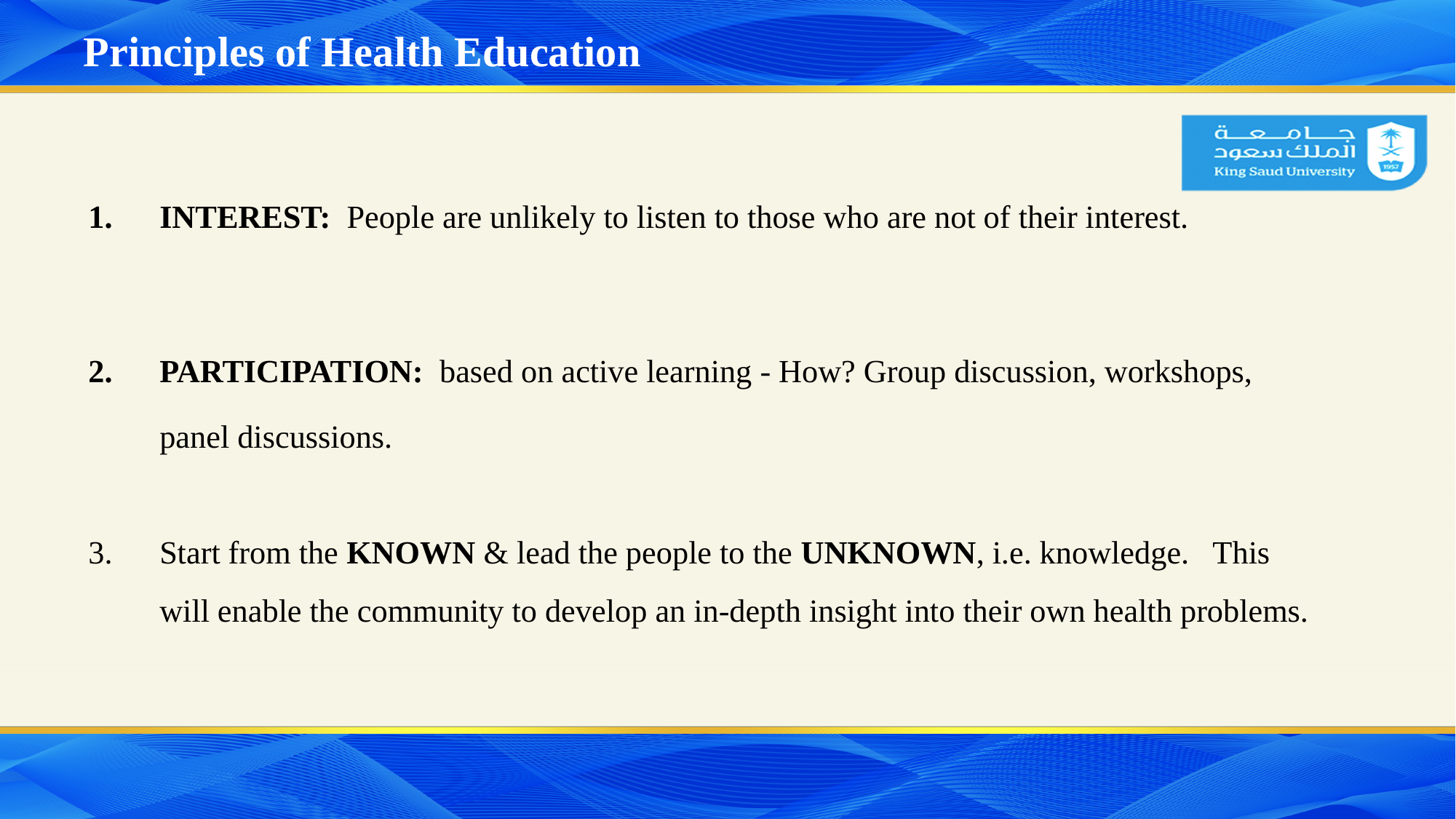

# Principles of Health Education
INTEREST:  People are unlikely to listen to those who are not of their interest.

PARTICIPATION:  based on active learning - How? Group discussion, workshops, panel discussions.

Start from the KNOWN & lead the people to the UNKNOWN, i.e. knowledge.   This will enable the community to develop an in-depth insight into their own health problems.